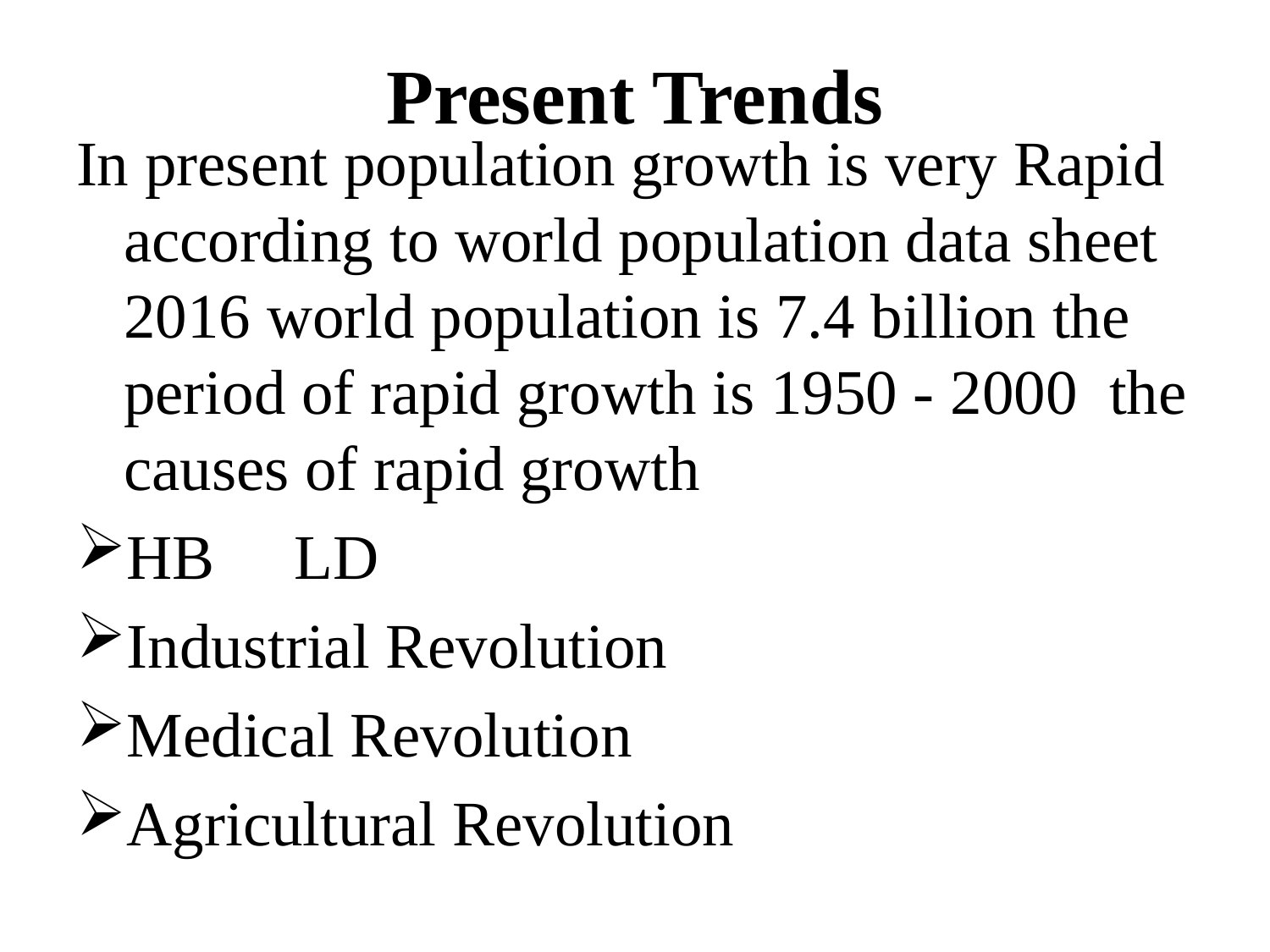

# Present Trends
In present population growth is very Rapid according to world population data sheet 2016 world population is 7.4 billion the period of rapid growth is 1950 - 2000  the causes of rapid growth
HB     LD
Industrial Revolution
Medical Revolution
Agricultural Revolution